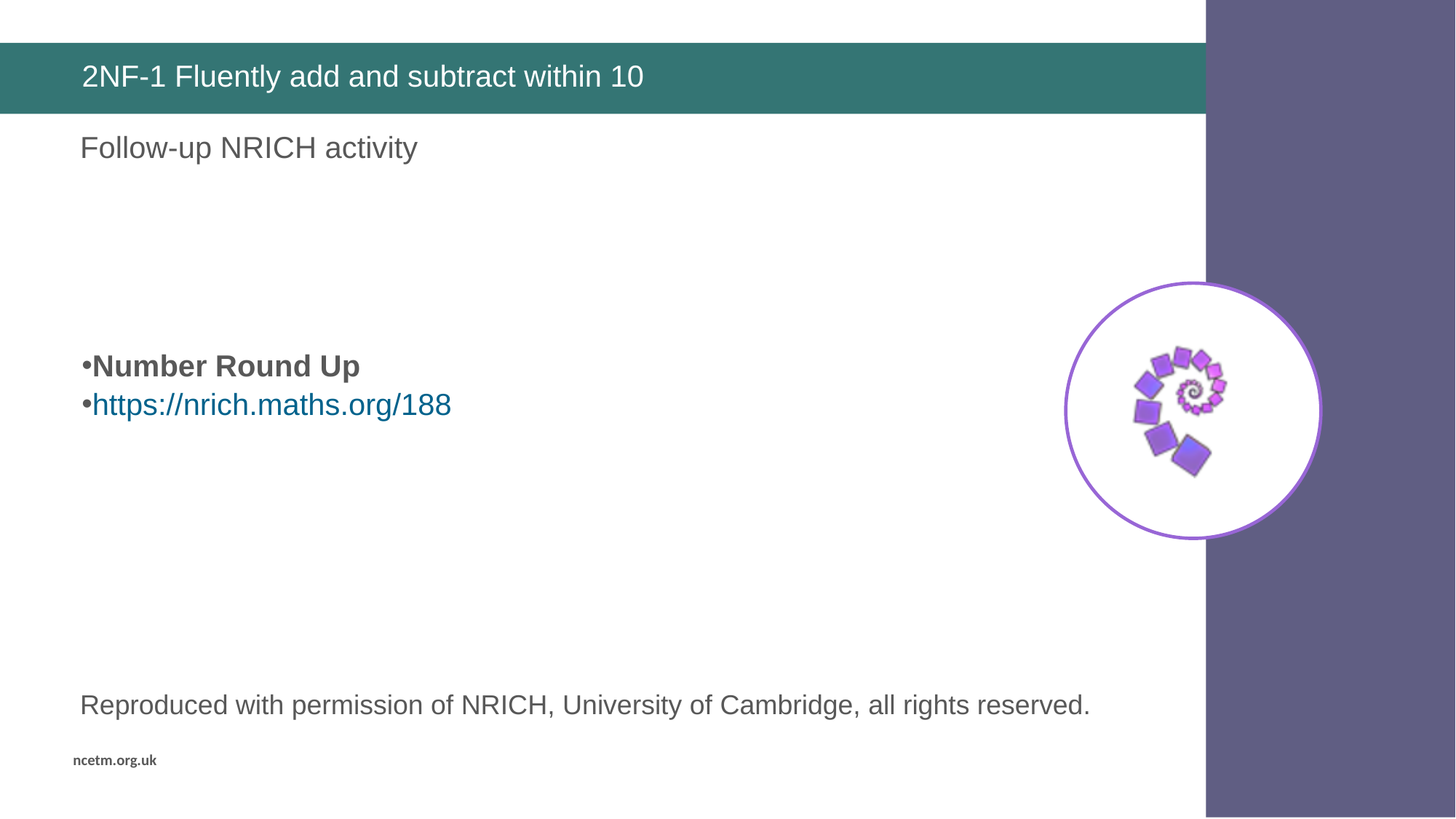

# 2NF-1 Fluently add and subtract within 10

Number Round Up
https://nrich.maths.org/188